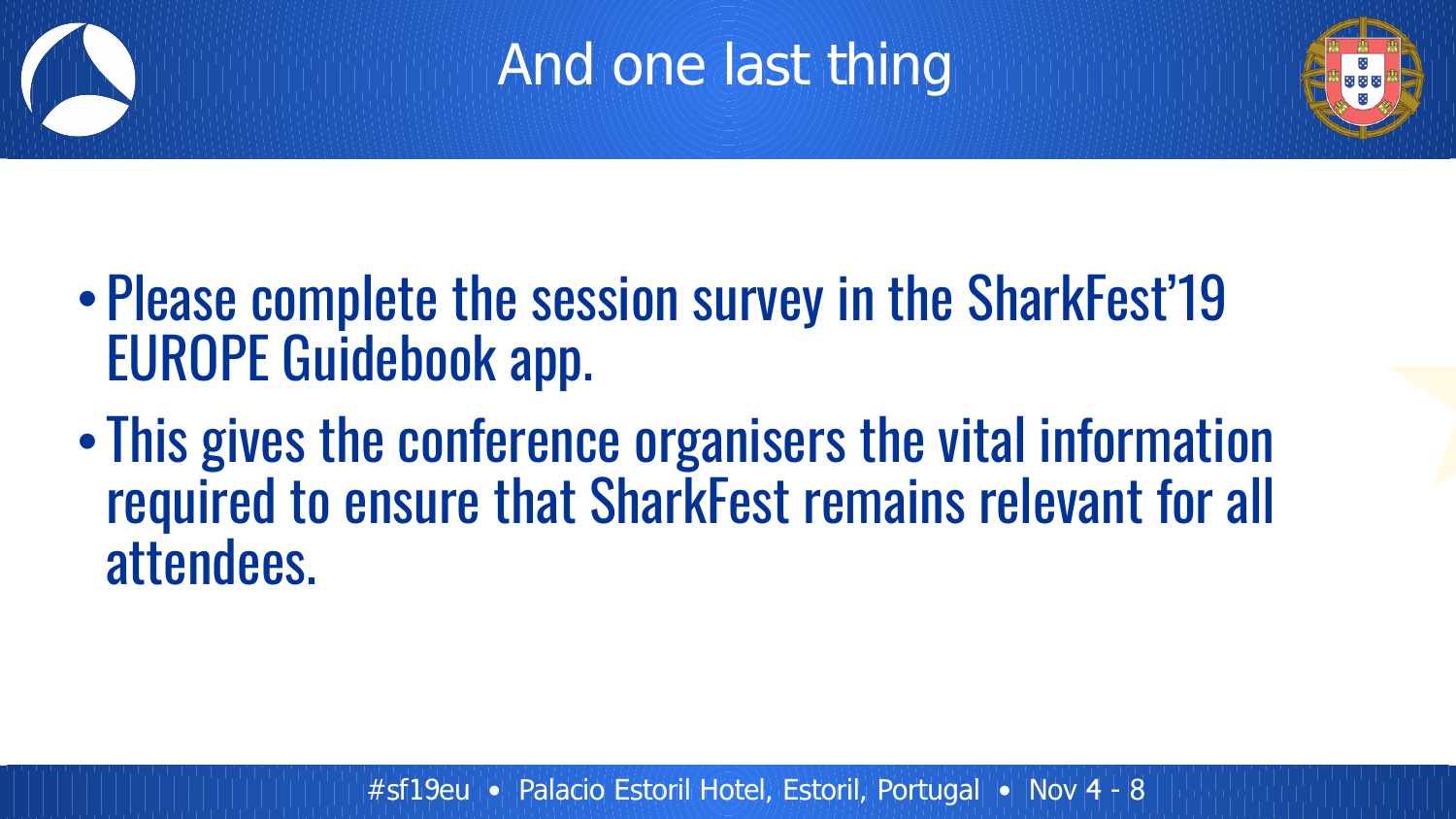

And one last thing

Please complete the session survey in the SharkFest’19 EUROPE Guidebook app.
This gives the conference organisers the vital information required to ensure that SharkFest remains relevant for all attendees.